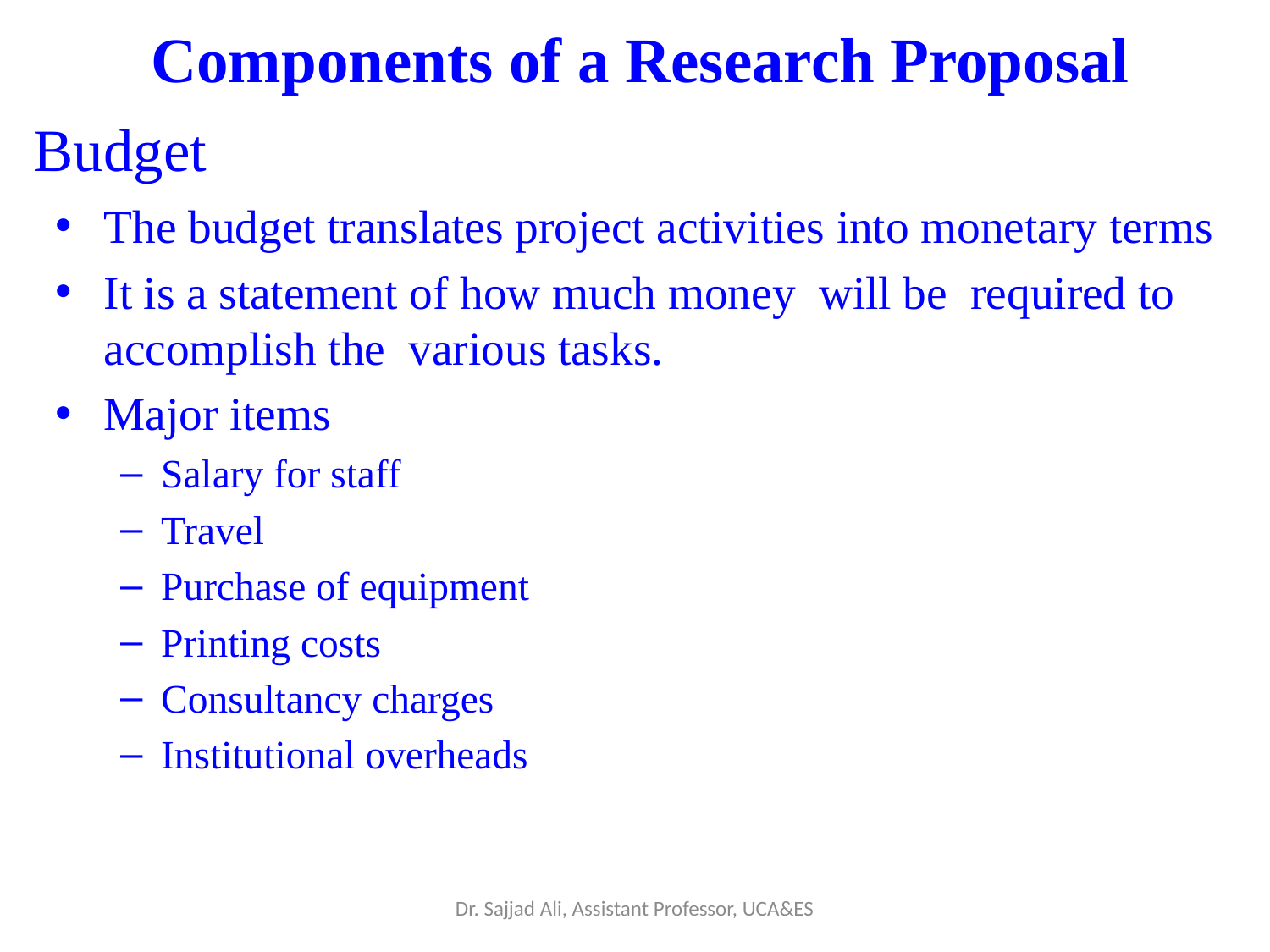

Components of a Research Proposal
Budget
The budget translates project activities into monetary terms
It is a statement of how much money  will be  required to accomplish the  various tasks.
Major items
Salary for staff
Travel
Purchase of equipment
Printing costs
Consultancy charges
Institutional overheads

Dr. Sajjad Ali, Assistant Professor, UCA&ES